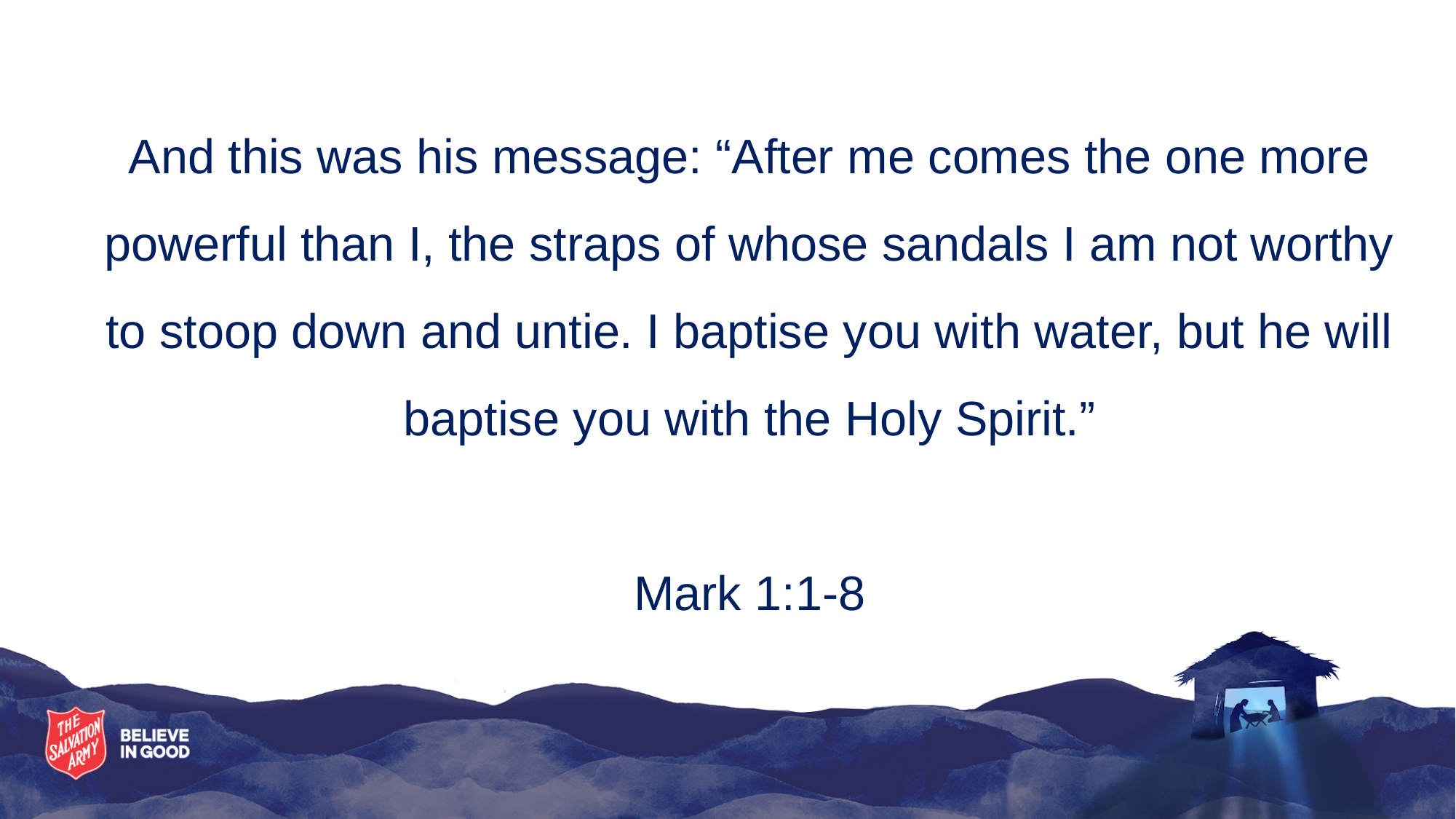

And this was his message: “After me comes the one more powerful than I, the straps of whose sandals I am not worthy to stoop down and untie. I baptise you with water, but he will baptise you with the Holy Spirit.”

Mark 1:1-8